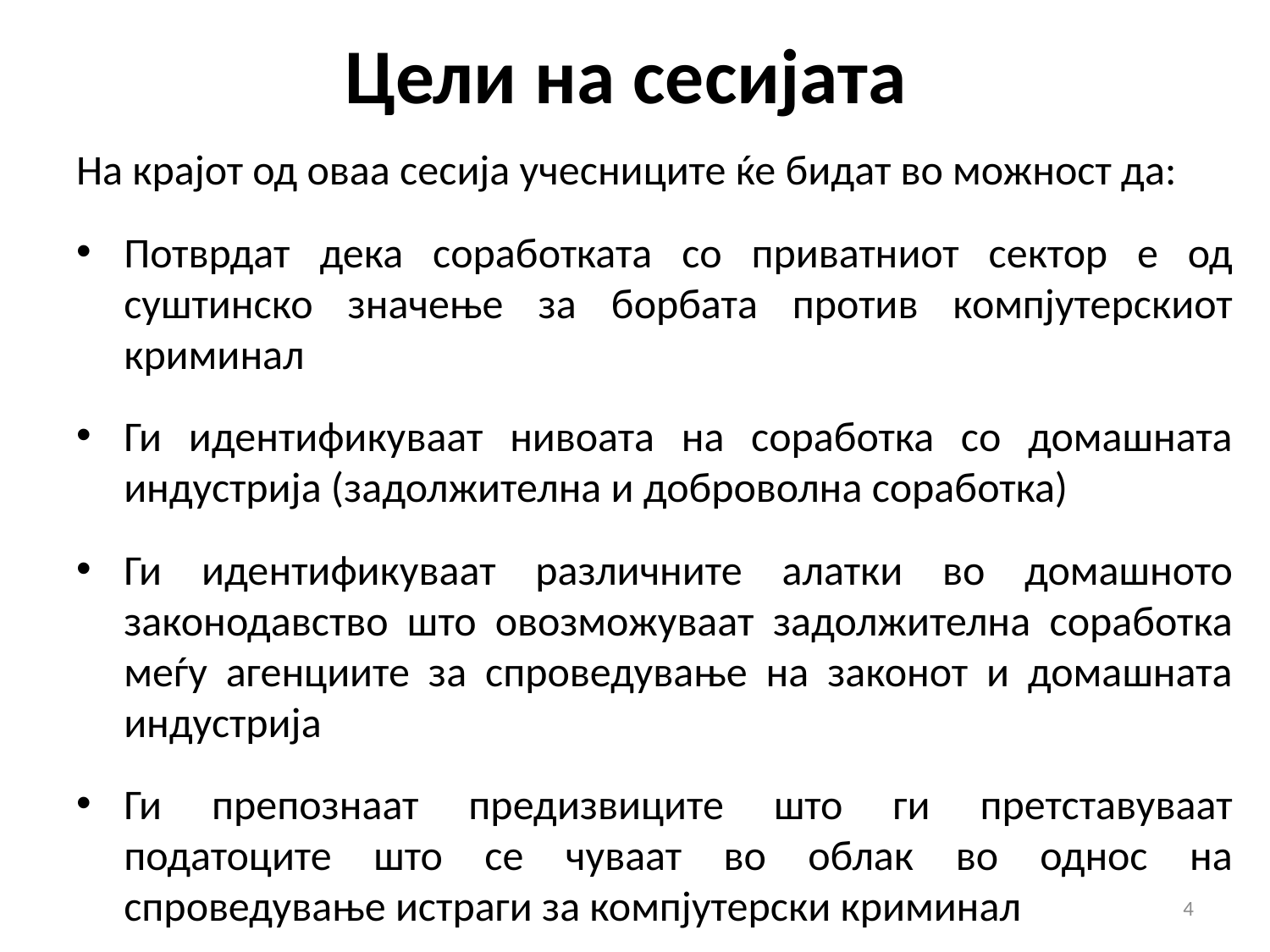

# Цели на сесијата
На крајот од оваа сесија учесниците ќе бидат во можност да:
Потврдат дека соработката со приватниот сектор е од суштинско значење за борбата против компјутерскиот криминал
Ги идентификуваат нивоата на соработка со домашната индустрија (задолжителна и доброволна соработка)
Ги идентификуваат различните алатки во домашното законодавство што овозможуваат задолжителна соработка меѓу агенциите за спроведување на законот и домашната индустрија
Ги препознаат предизвиците што ги претставуваат податоците што се чуваат во облак во однос на спроведување истраги за компјутерски криминал
4